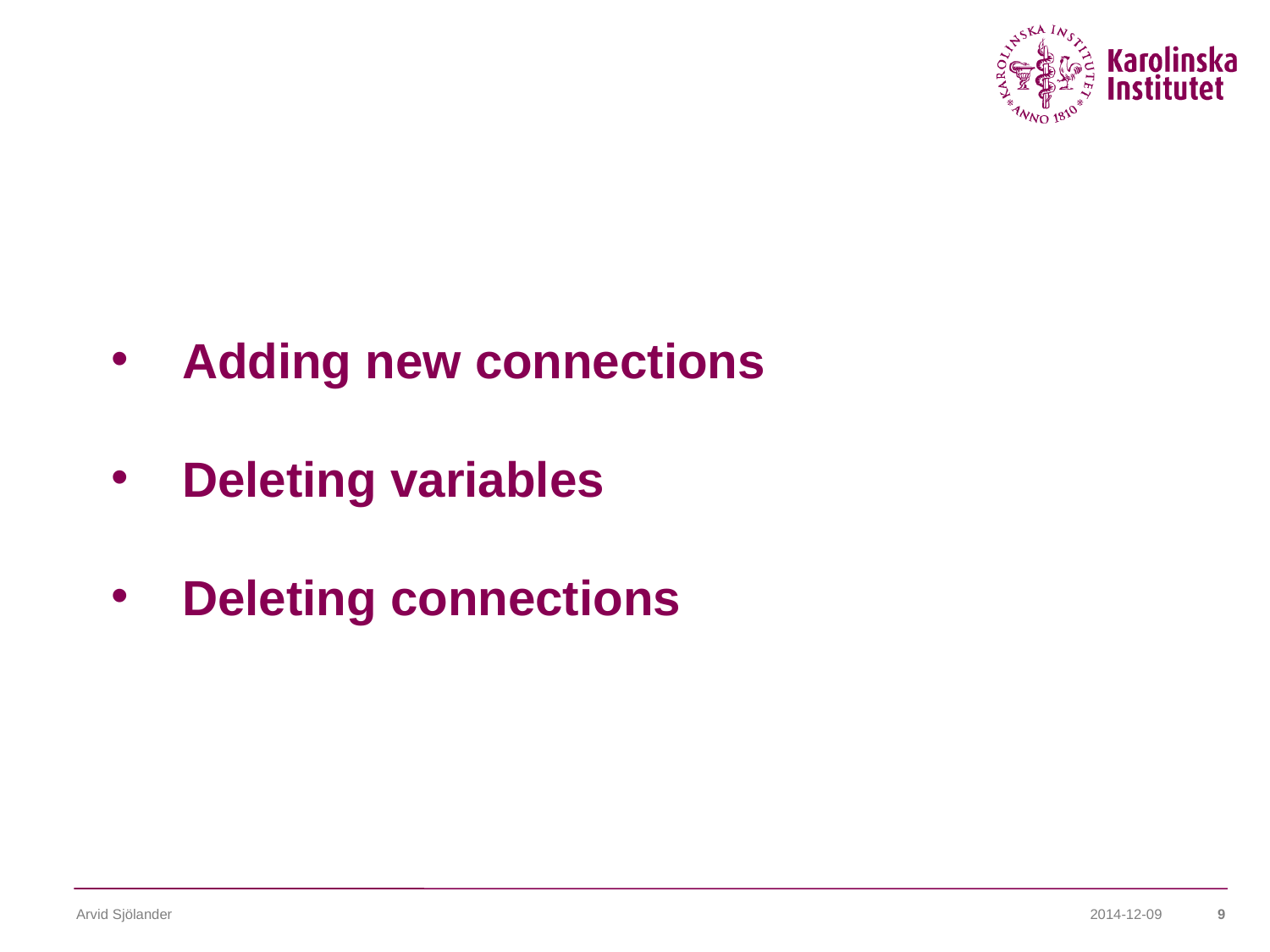

Adding new connections

   Deleting variables

   Deleting connections
Arvid Sjölander
2014-12-09
9